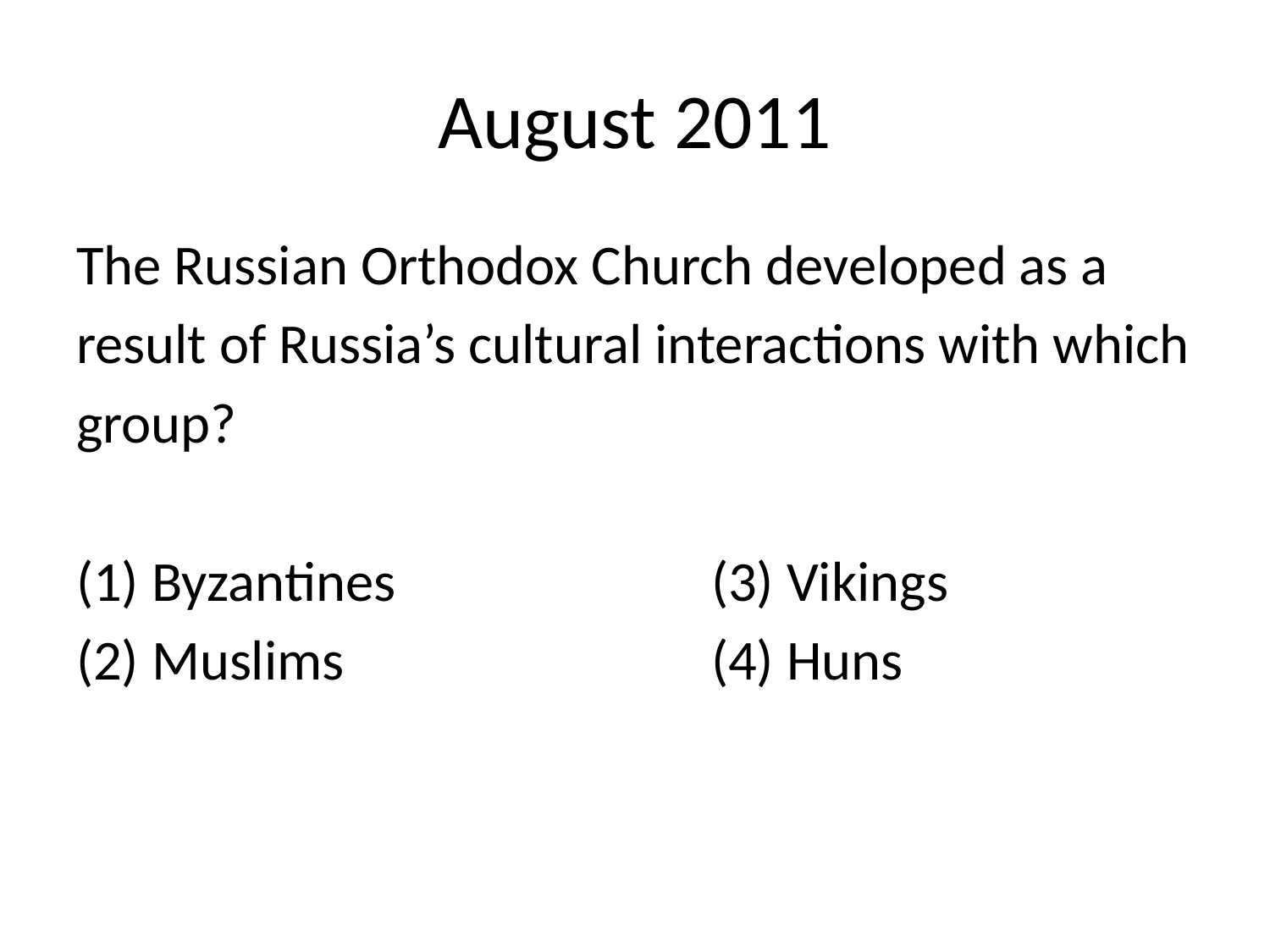

# August 2011
The Russian Orthodox Church developed as a
result of Russia’s cultural interactions with which
group?

(1) Byzantines 			(3) Vikings
(2) Muslims 			(4) Huns